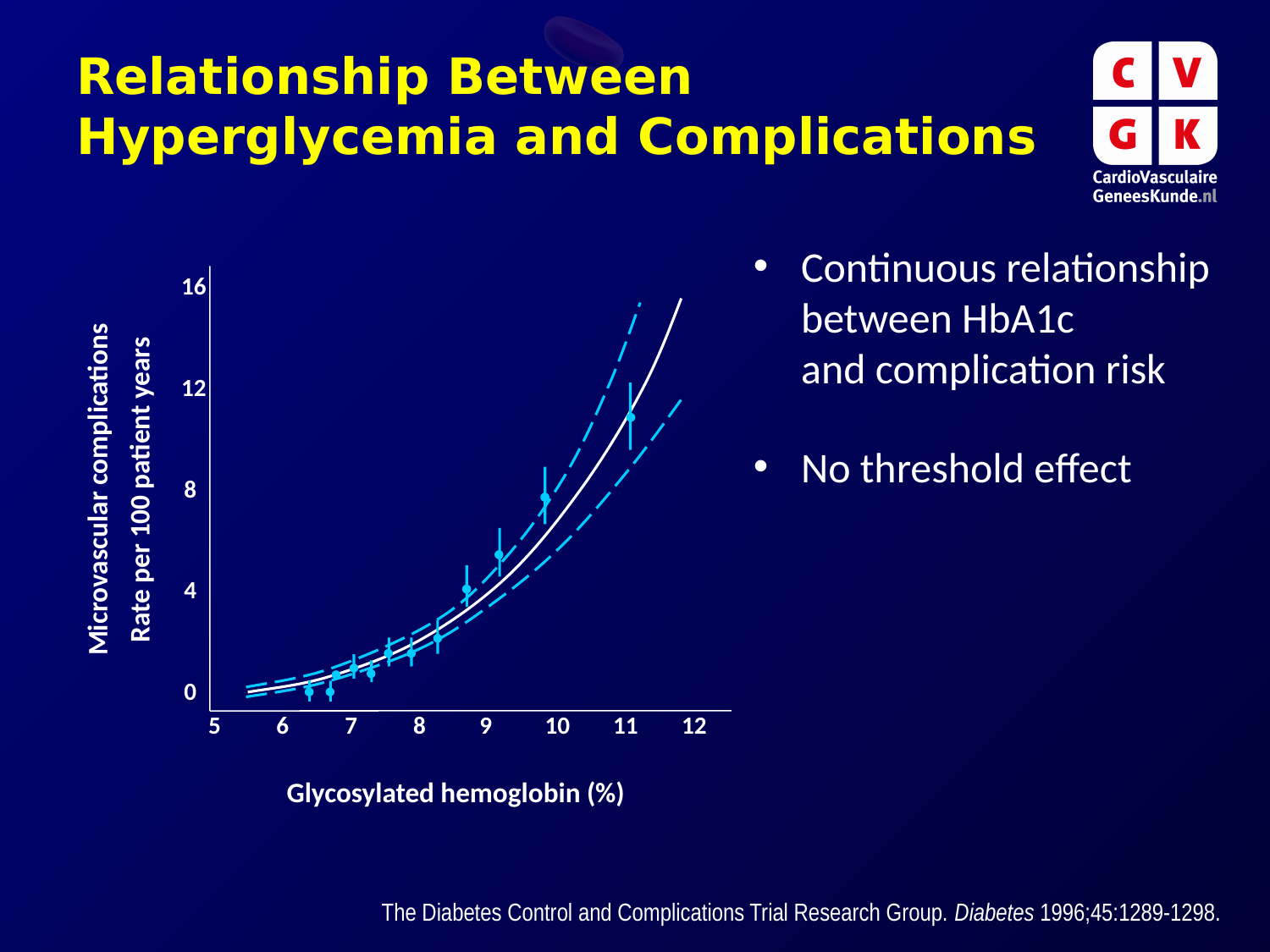

Relationship Between Hyperglycemia and Complications
Continuous relationship
between HbA1c
and complication risk

No threshold effect

16

12

Microvascular complications
Rate per 100 patient years
8

4

0

5
6
7
8
9
10
11
12
Glycosylated hemoglobin (%)
The Diabetes Control and Complications Trial Research Group. Diabetes 1996;45:1289-1298.